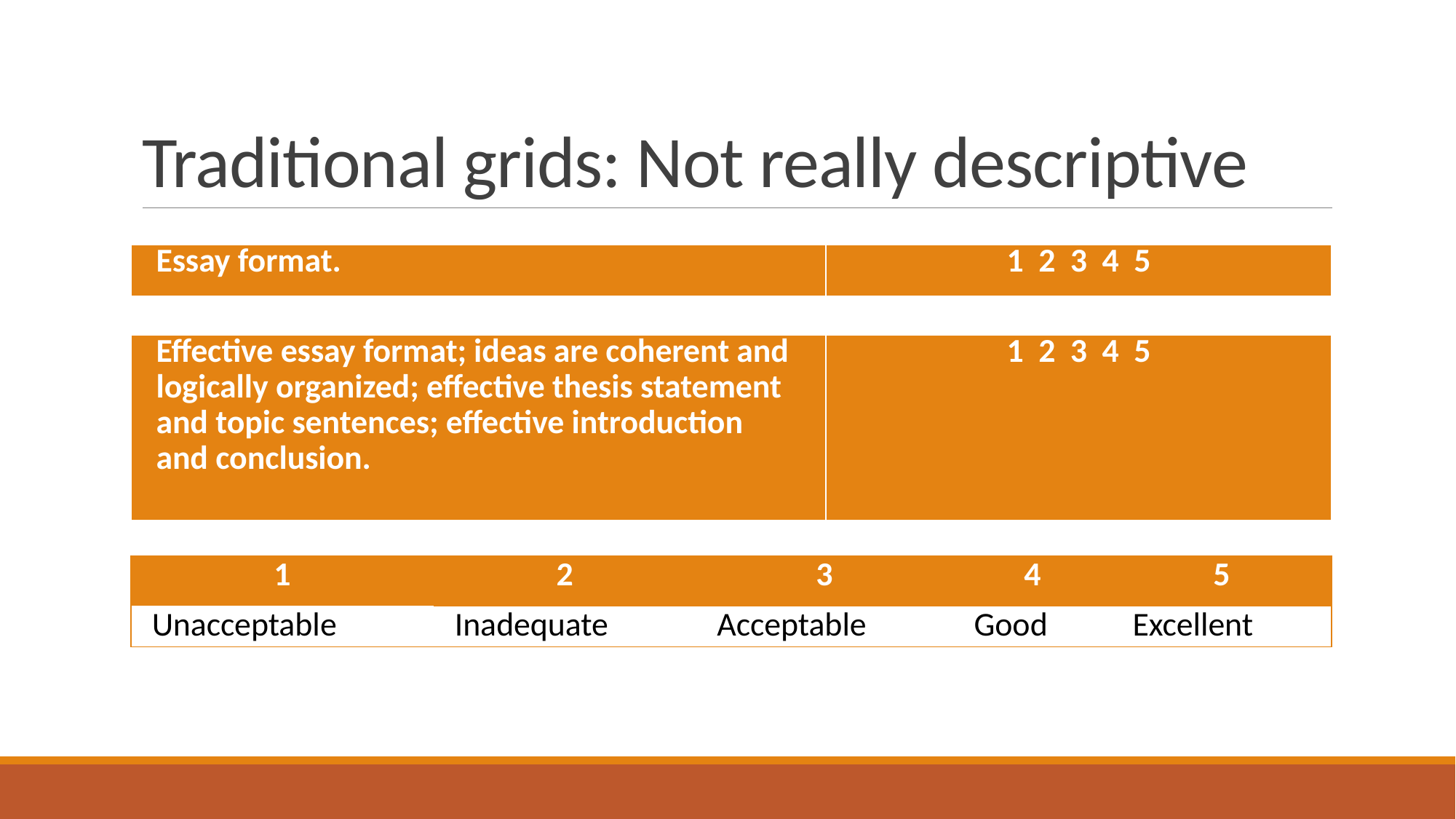

# Traditional grids: Not really descriptive
| Essay format. | 1 2 3 4 5 |
| --- | --- |
| Effective essay format; ideas are coherent and logically organized; effective thesis statement and topic sentences; effective introduction and conclusion. | 1 2 3 4 5 |
| --- | --- |
| 1 | 2 | 3 | 4 | 5 |
| --- | --- | --- | --- | --- |
| Unacceptable | Inadequate | Acceptable | Good | Excellent |